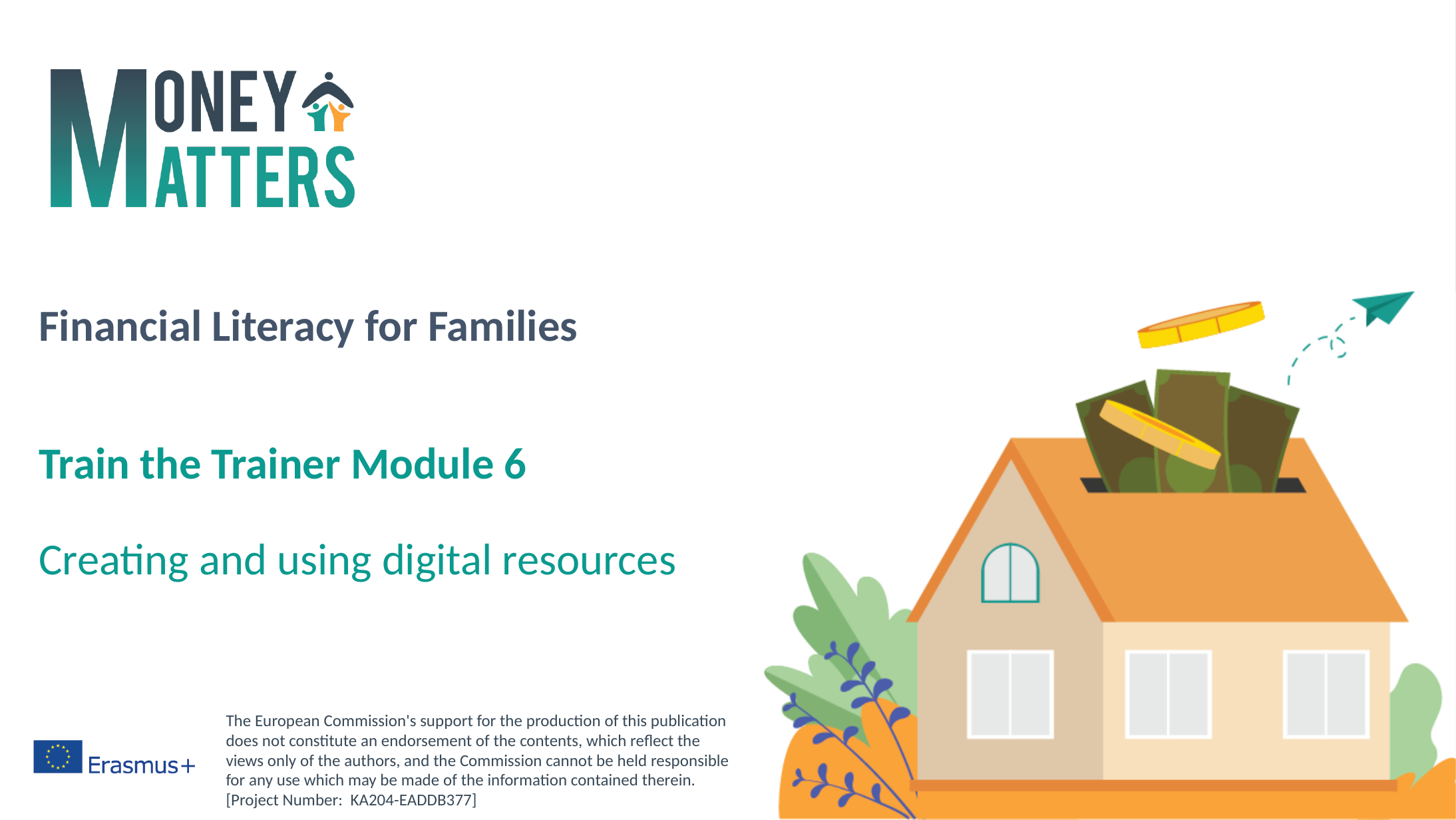

# Financial Literacy for Families
Train the Trainer Module 6

Creating and using digital resources